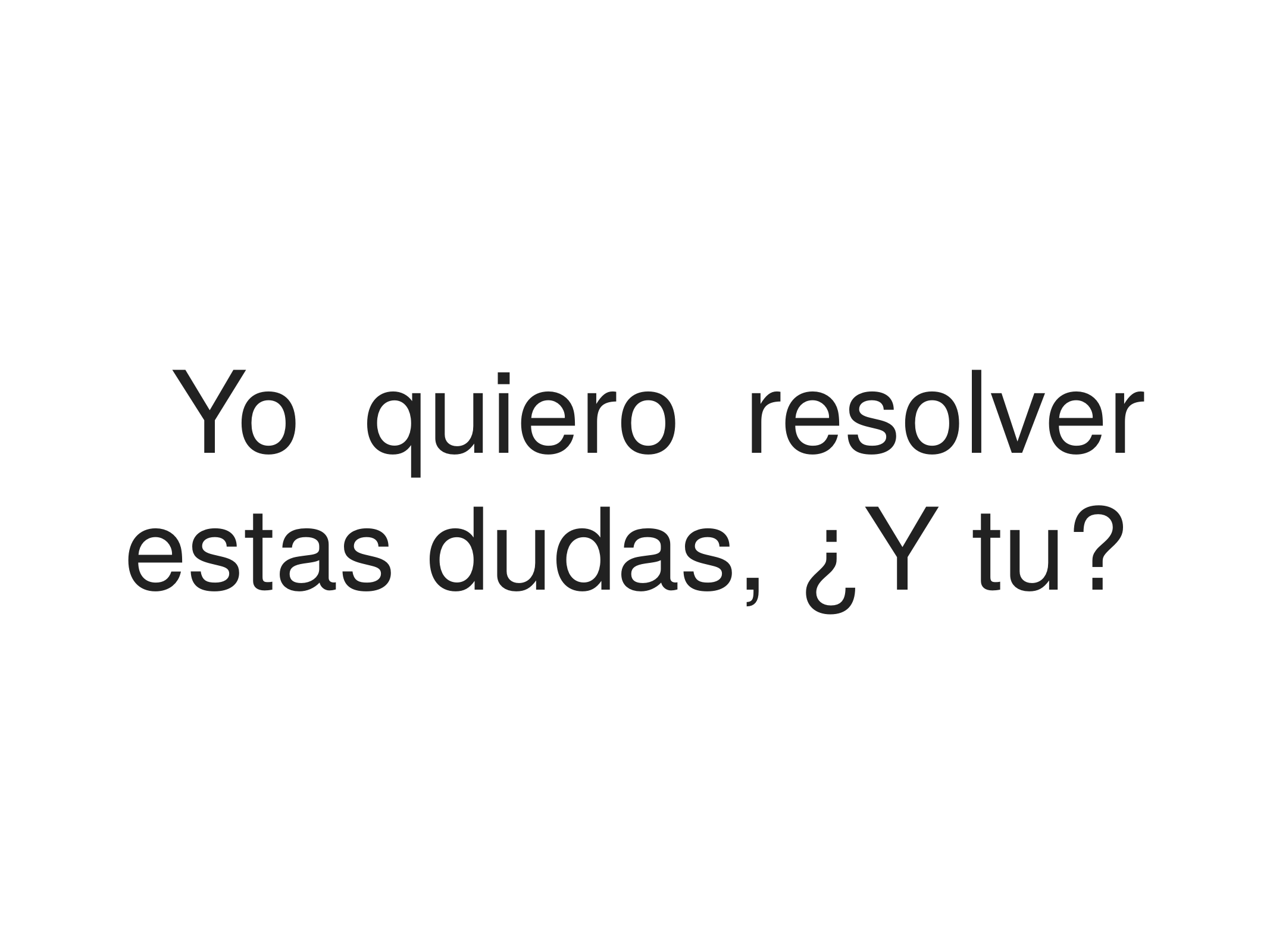

# Yo quiero resolver estas dudas, ¿Y tu?